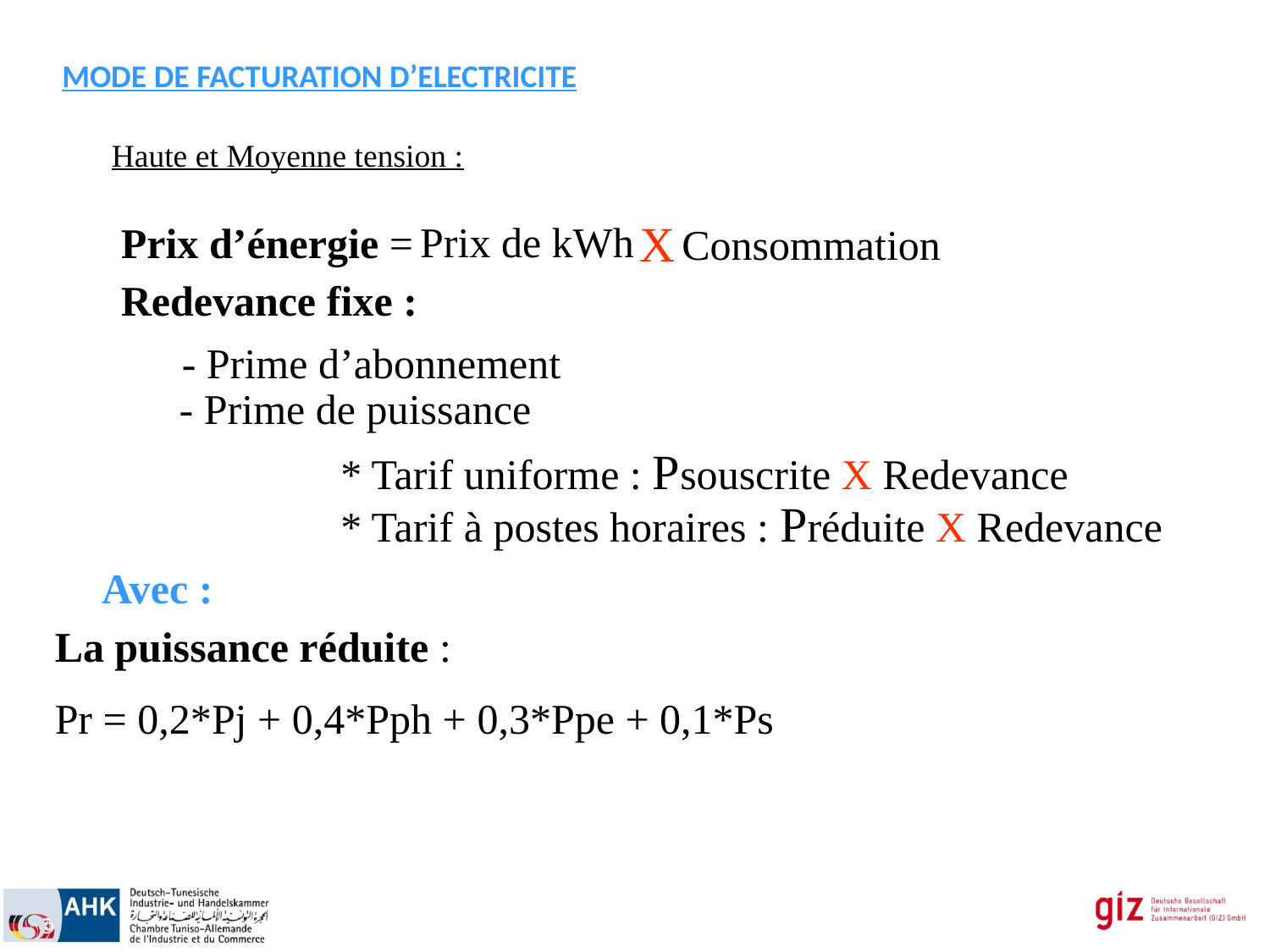

Mode de FACTURATION D’ELECTRICITE
Haute et Moyenne tension :
X
Prix de kWh
Prix d’énergie =
Consommation
Redevance fixe :
- Prime d’abonnement
- Prime de puissance
* Tarif uniforme : Psouscrite X Redevance
* Tarif à postes horaires : Préduite X Redevance
Avec :
La puissance réduite :
Pr = 0,2*Pj + 0,4*Pph + 0,3*Ppe + 0,1*Ps